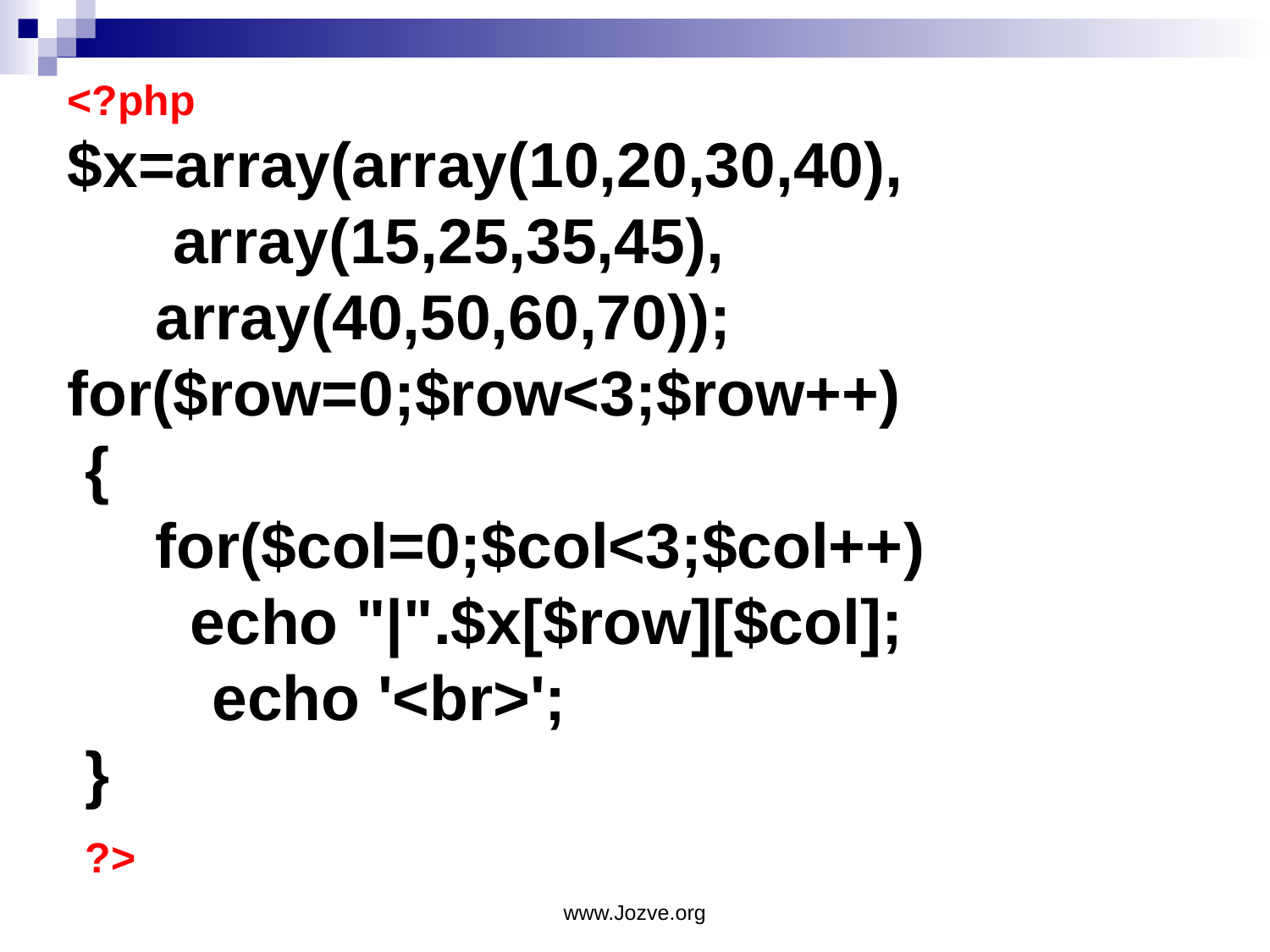

# <?php $x=array(array(10,20,30,40), array(15,25,35,45), array(40,50,60,70)); for($row=0;$row<3;$row++) { for($col=0;$col<3;$col++) echo "|".$x[$row][$col]; echo '<br>'; } ?>
www.Jozve.org